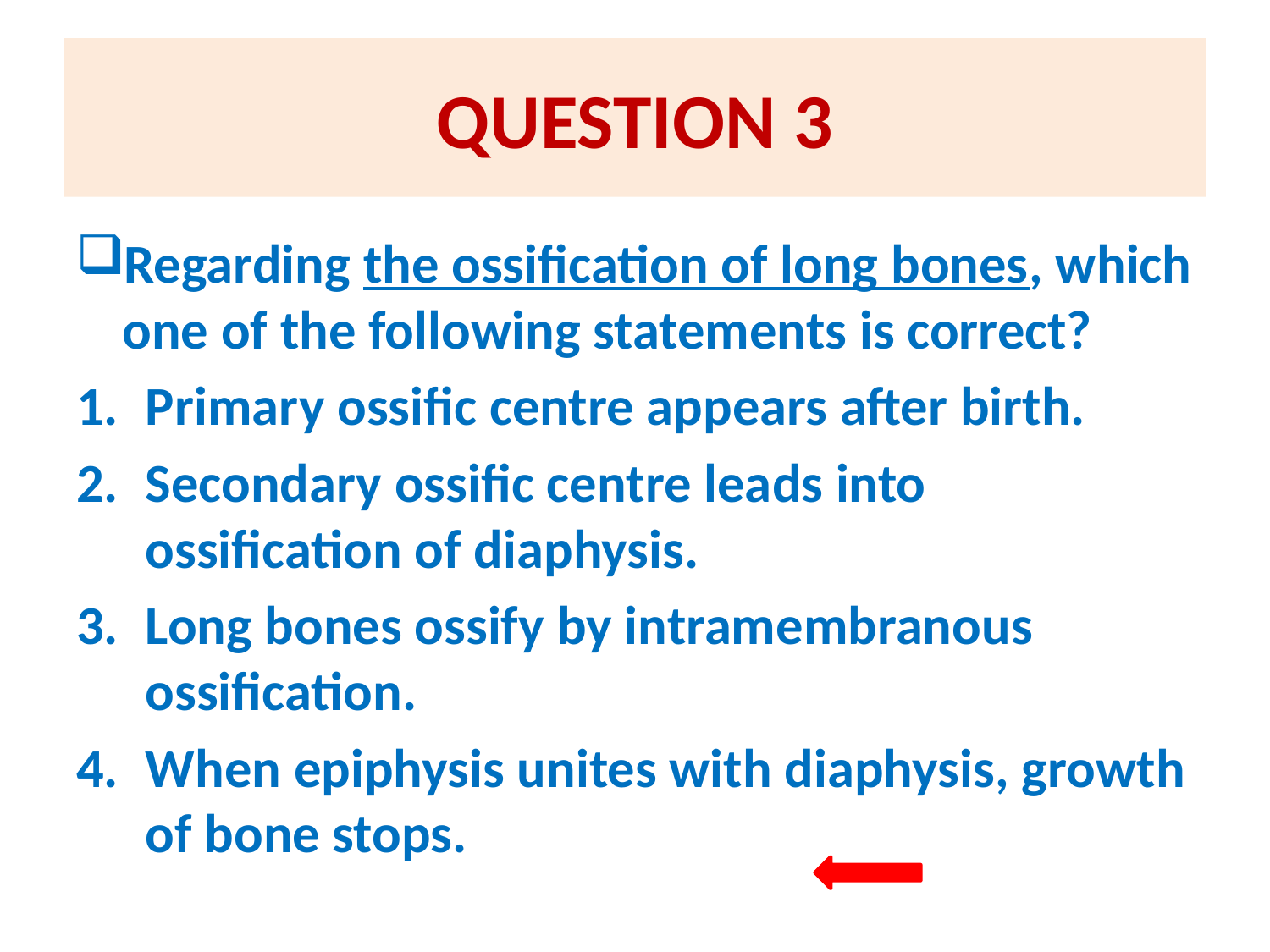

# QUESTION 3
Regarding the ossification of long bones, which one of the following statements is correct?
Primary ossific centre appears after birth.
Secondary ossific centre leads into ossification of diaphysis.
Long bones ossify by intramembranous ossification.
When epiphysis unites with diaphysis, growth of bone stops.